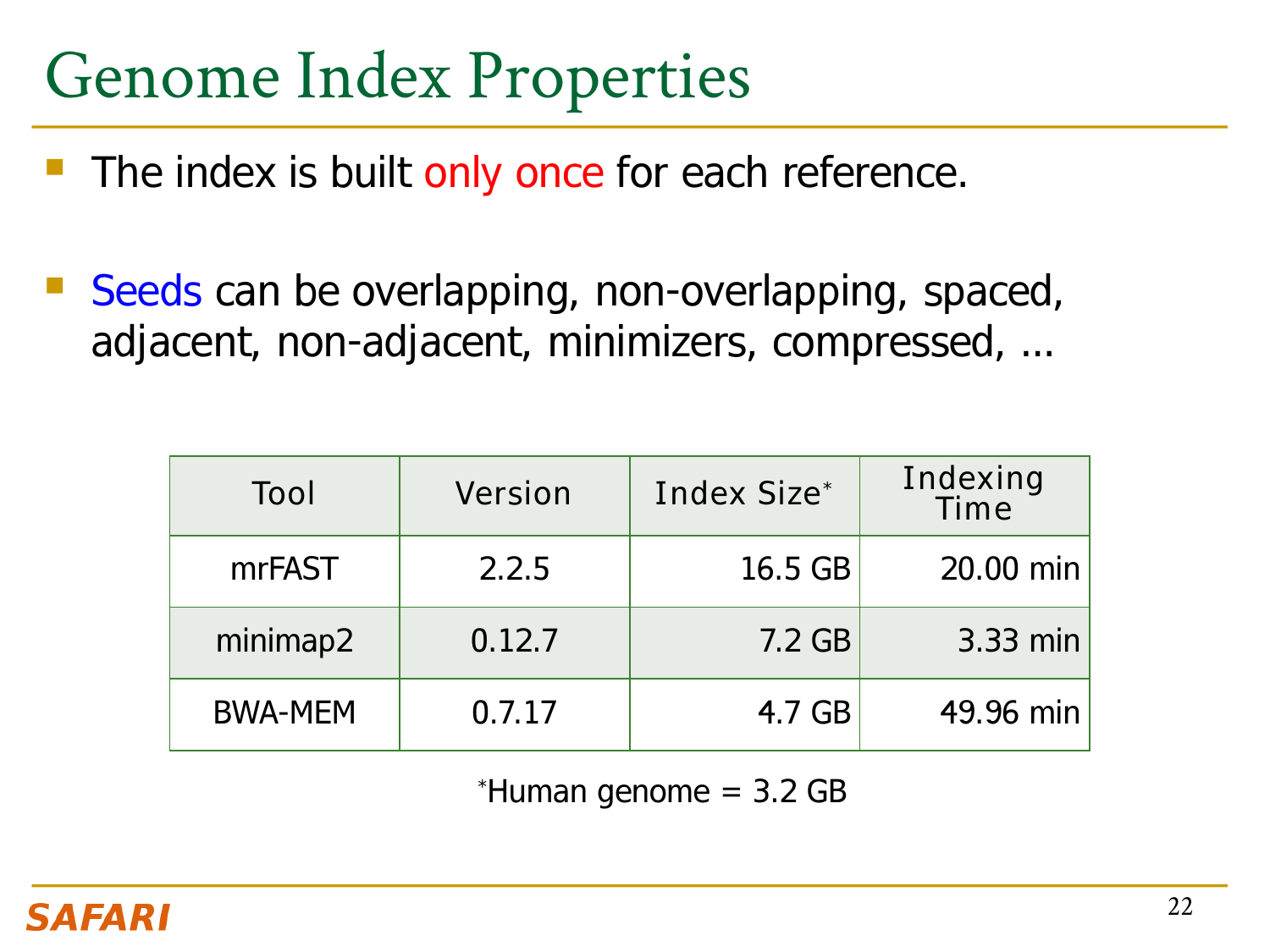

# Genome Index Properties
The index is built only once for each reference.

Seeds can be overlapping, non-overlapping, spaced, adjacent, non-adjacent, minimizers, compressed, …

| Tool | Version | Index Size\* | Indexing Time |
| --- | --- | --- | --- |
| mrFAST | 2.2.5 | 16.5 GB | 20.00 min |
| minimap2 | 0.12.7 | 7.2 GB | 3.33 min |
| BWA-MEM | 0.7.17 | 4.7 GB | 49.96 min |
*Human genome = 3.2 GB
22